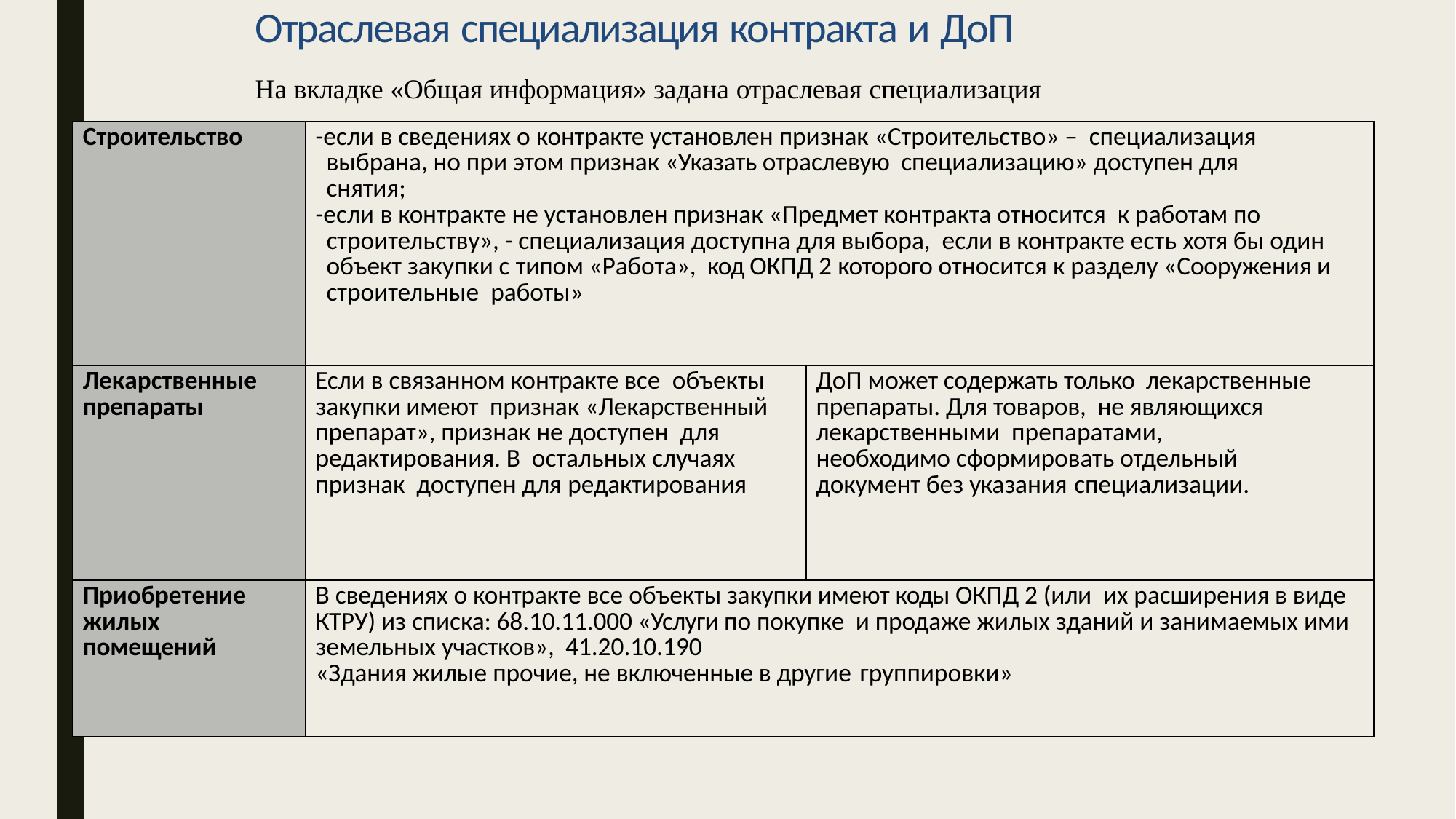

Отраслевая специализация контракта и ДоП
На вкладке «Общая информация» задана отраслевая специализация
| Строительство | -если в сведениях о контракте установлен признак «Строительство» – специализация выбрана, но при этом признак «Указать отраслевую специализацию» доступен для снятия; -если в контракте не установлен признак «Предмет контракта относится к работам по строительству», - специализация доступна для выбора, если в контракте есть хотя бы один объект закупки с типом «Работа», код ОКПД 2 которого относится к разделу «Сооружения и строительные работы» |  |
| --- | --- | --- |
| Лекарственные препараты | Если в связанном контракте все объекты закупки имеют признак «Лекарственный препарат», признак не доступен для редактирования. В остальных случаях признак доступен для редактирования | ДоП может содержать только лекарственные препараты. Для товаров, не являющихся лекарственными препаратами, необходимо сформировать отдельный документ без указания специализации. |
| Приобретение жилых помещений | В сведениях о контракте все объекты закупки имеют коды ОКПД 2 (или их расширения в виде КТРУ) из списка: 68.10.11.000 «Услуги по покупке и продаже жилых зданий и занимаемых ими земельных участков», 41.20.10.190 «Здания жилые прочие, не включенные в другие группировки» |  |